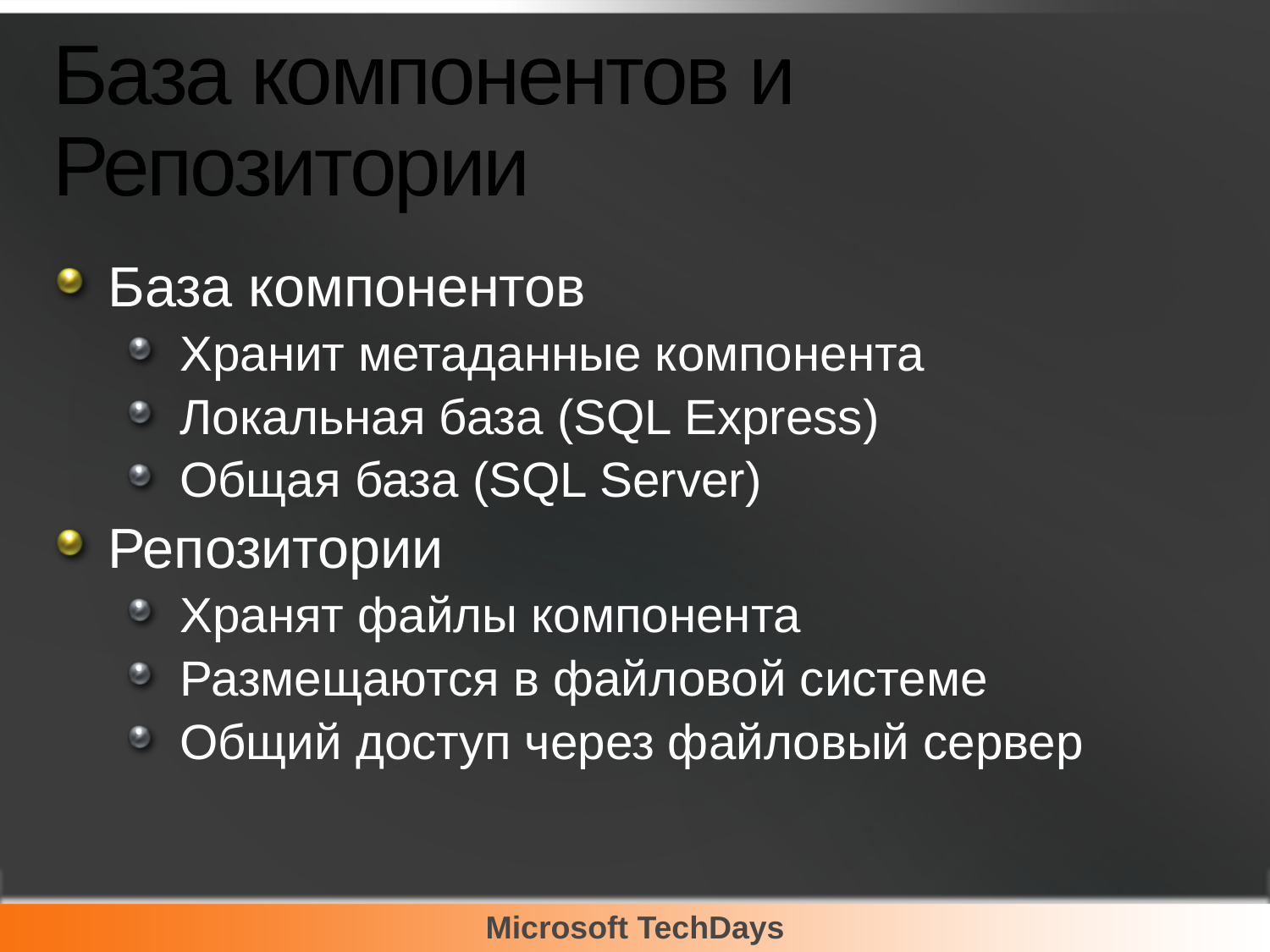

# База компонентов и Репозитории
База компонентов
Хранит метаданные компонента
Локальная база (SQL Express)
Общая база (SQL Server)
Репозитории
Хранят файлы компонента
Размещаются в файловой системе
Общий доступ через файловый сервер